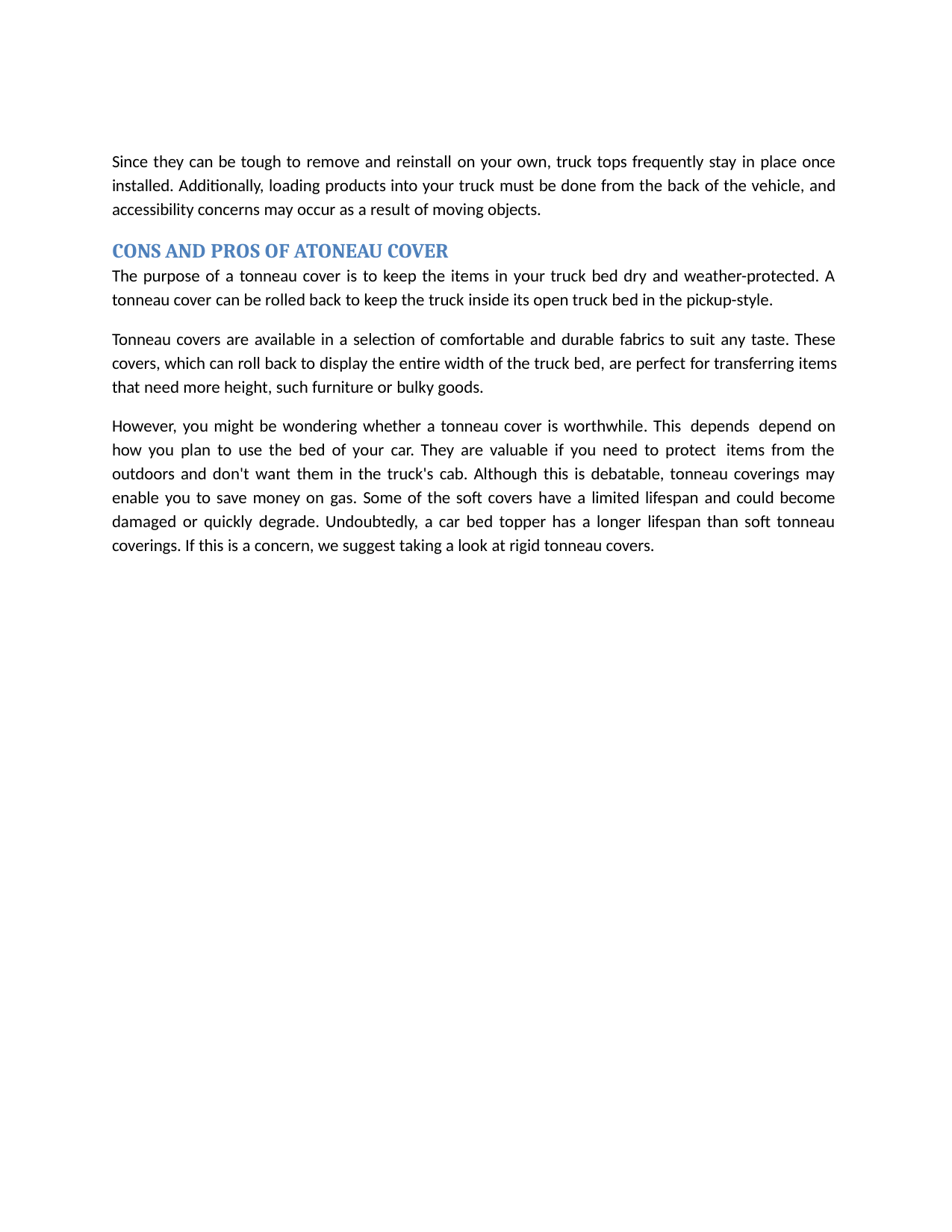

Since they can be tough to remove and reinstall on your own, truck tops frequently stay in place once  installed. Additionally, loading products into your truck must be done from the back of the vehicle, and  accessibility concerns may occur as a result of moving objects.

CONS AND PROS OF ATONEAU COVER
The purpose of a tonneau cover is to keep the items in your truck bed dry and weather-protected. A  tonneau cover can be rolled back to keep the truck inside its open truck bed in the pickup-style.

Tonneau covers are available in a selection of comfortable and durable fabrics to suit any taste. These  covers, which can roll back to display the entire width of the truck bed, are perfect for transferring items  that need more height, such furniture or bulky goods.

However, you might be wondering whether a tonneau cover is worthwhile. This depends depend on  how you plan to use the bed of your car. They are valuable if you need to protect items from the  outdoors and don't want them in the truck's cab. Although this is debatable, tonneau coverings may  enable you to save money on gas. Some of the soft covers have a limited lifespan and could become  damaged or quickly degrade. Undoubtedly, a car bed topper has a longer lifespan than soft tonneau  coverings. If this is a concern, we suggest taking a look at rigid tonneau covers.